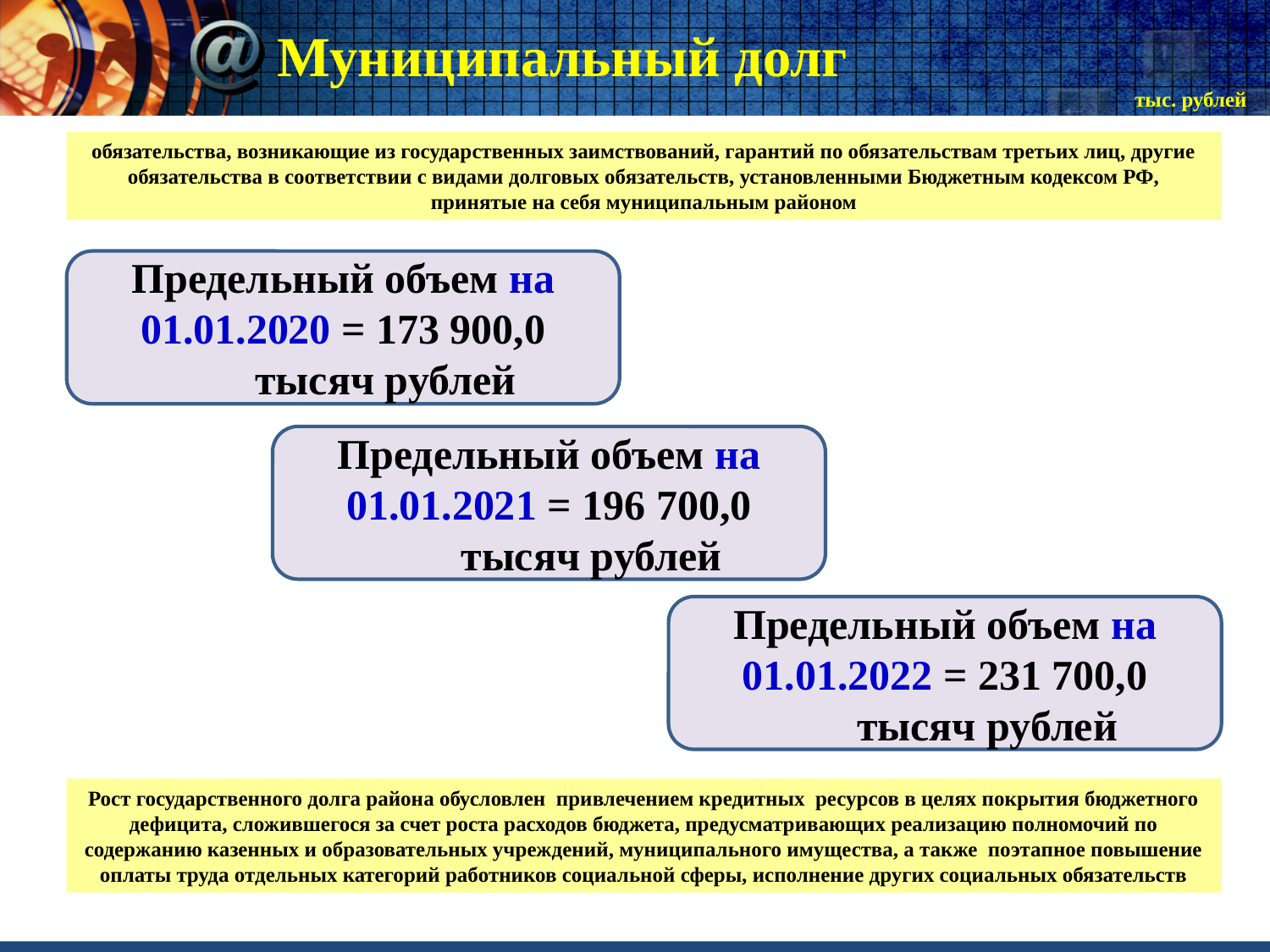

# Муниципальный долг
тыс. рублей
обязательства, возникающие из государственных заимствований, гарантий по обязательствам третьих лиц, другие обязательства в соответствии с видами долговых обязательств, установленными Бюджетным кодексом РФ, принятые на себя муниципальным районом
Предельный объем на 01.01.2020 = 173 900,0
        тысяч рублей
Предельный объем на 01.01.2021 = 196 700,0
        тысяч рублей
Предельный объем на 01.01.2022 = 231 700,0
        тысяч рублей
Рост государственного долга района обусловлен  привлечением кредитных  ресурсов в целях покрытия бюджетного дефицита, сложившегося за счет роста расходов бюджета, предусматривающих реализацию полномочий по содержанию казенных и образовательных учреждений, муниципального имущества, а также  поэтапное повышение оплаты труда отдельных категорий работников социальной сферы, исполнение других социальных обязательств